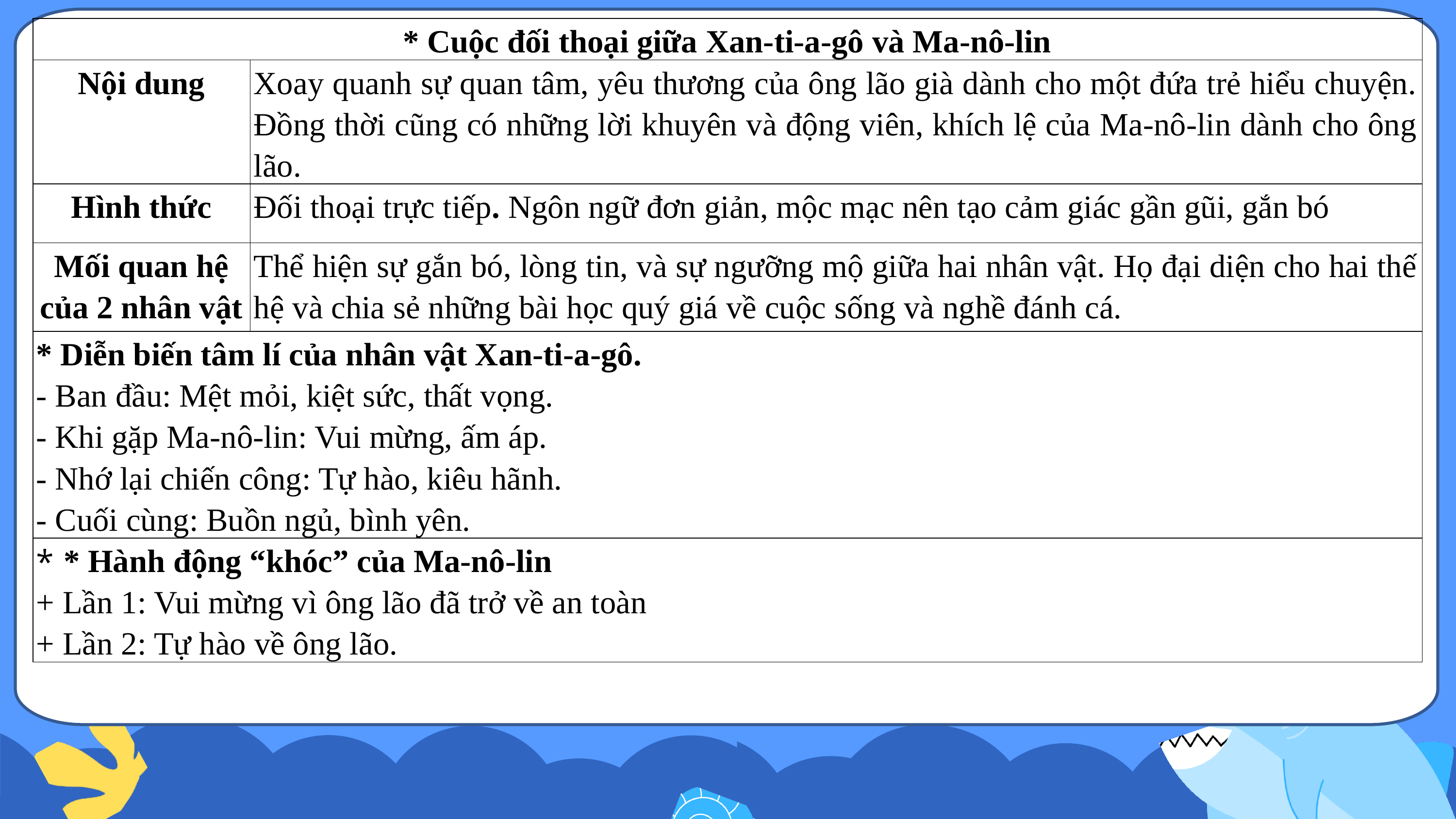

| \* Cuộc đối thoại giữa Xan-ti-a-gô và Ma-nô-lin |  |
| --- | --- |
| Nội dung | Xoay quanh sự quan tâm, yêu thương của ông lão già dành cho một đứa trẻ hiểu chuyện. Đồng thời cũng có những lời khuyên và động viên, khích lệ của Ma-nô-lin dành cho ông lão. |
| Hình thức | Đối thoại trực tiếp. Ngôn ngữ đơn giản, mộc mạc nên tạo cảm giác gần gũi, gắn bó |
| Mối quan hệ của 2 nhân vật | Thể hiện sự gắn bó, lòng tin, và sự ngưỡng mộ giữa hai nhân vật. Họ đại diện cho hai thế hệ và chia sẻ những bài học quý giá về cuộc sống và nghề đánh cá. |
| \* Diễn biến tâm lí của nhân vật Xan-ti-a-gô. - Ban đầu: Mệt mỏi, kiệt sức, thất vọng. - Khi gặp Ma-nô-lin: Vui mừng, ấm áp. - Nhớ lại chiến công: Tự hào, kiêu hãnh. - Cuối cùng: Buồn ngủ, bình yên. |  |
| \* Hành động “khóc” của Ma-nô-lin + Lần 1: Vui mừng vì ông lão đã trở về an toàn + Lần 2: Tự hào về ông lão. |  |